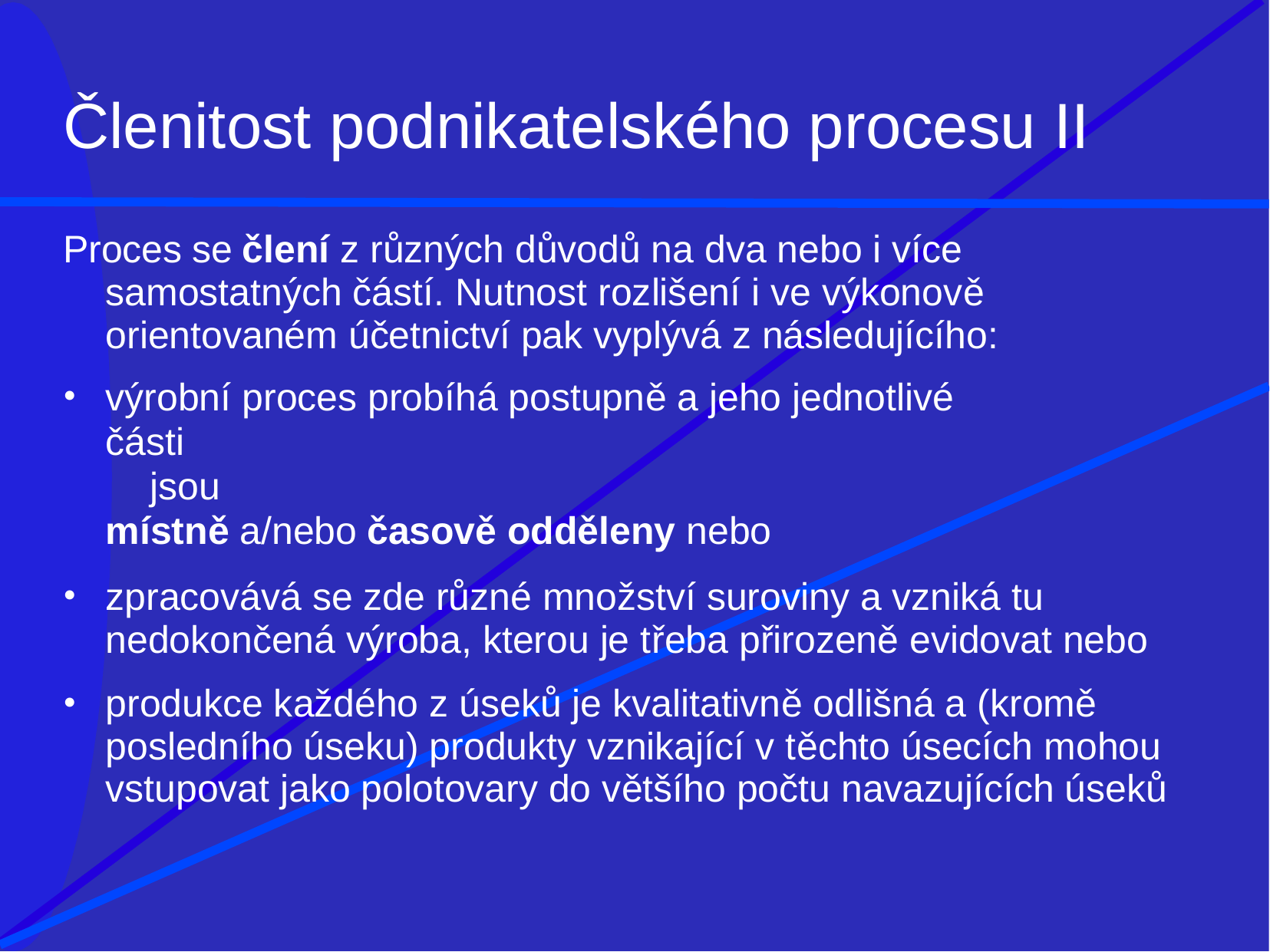

# Členitost podnikatelského procesu II
Proces se člení z různých důvodů na dva nebo i více samostatných částí. Nutnost rozlišení i ve výkonově orientovaném účetnictví pak vyplývá z následujícího:
výrobní proces probíhá postupně a jeho jednotlivé části	jsou
místně a/nebo časově odděleny nebo
zpracovává se zde různé množství suroviny a vzniká tu nedokončená výroba, kterou je třeba přirozeně evidovat nebo
produkce každého z úseků je kvalitativně odlišná a (kromě posledního úseku) produkty vznikající v těchto úsecích mohou vstupovat jako polotovary do většího počtu navazujících úseků